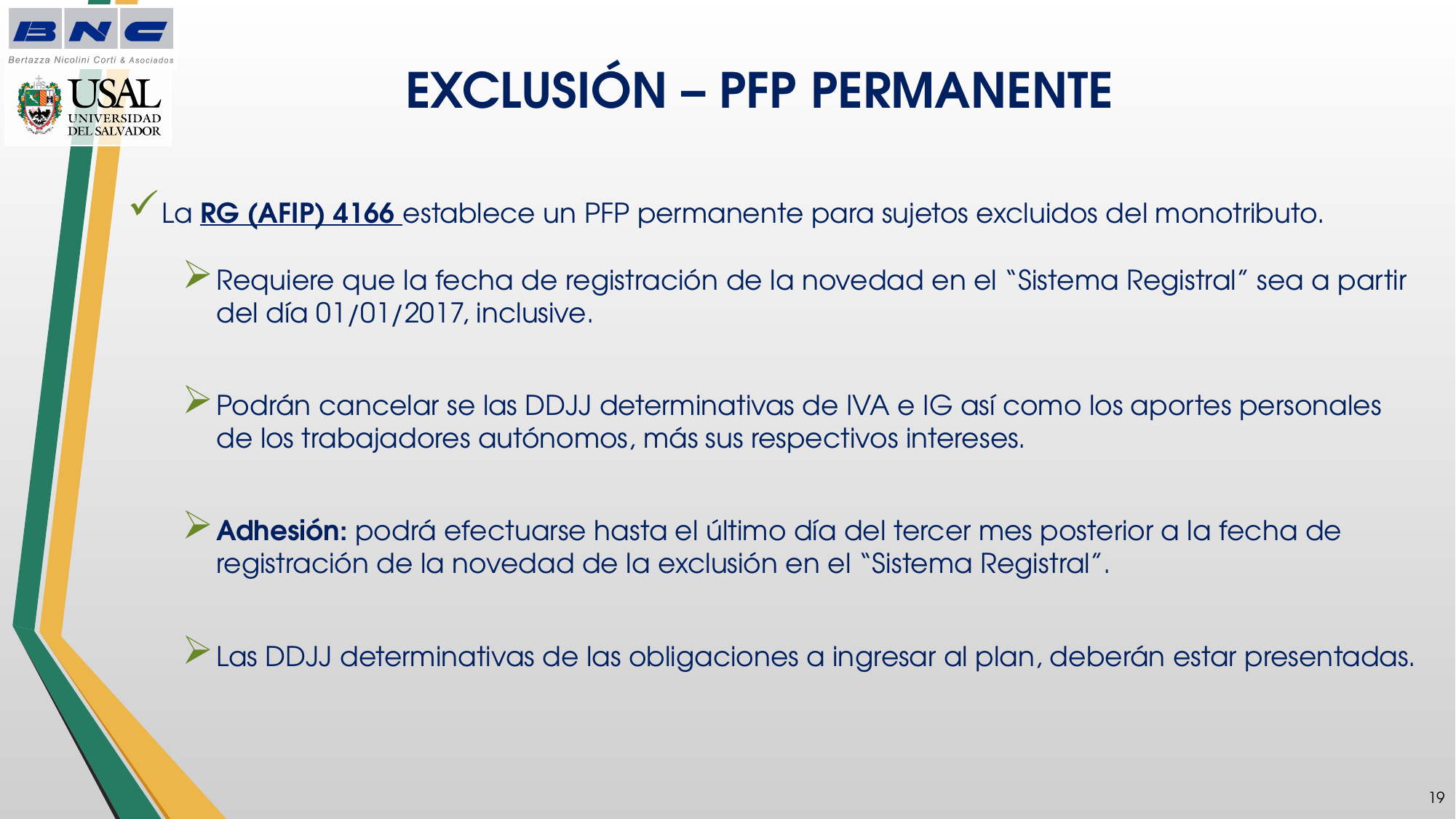

# EXCLUSIÓN – PFP PERMANENTE
La RG (AFIP) 4166 establece un PFP permanente para sujetos excluidos del monotributo.

Requiere que la fecha de registración de la novedad en el “Sistema Registral” sea a partir del día 01/01/2017, inclusive.

Podrán cancelar se las DDJJ determinativas de IVA e IG así como los aportes personales de los trabajadores autónomos, más sus respectivos intereses.

Adhesión: podrá efectuarse hasta el último día del tercer mes posterior a la fecha de registración de la novedad de la exclusión en el “Sistema Registral”.

Las DDJJ determinativas de las obligaciones a ingresar al plan, deberán estar presentadas.
19